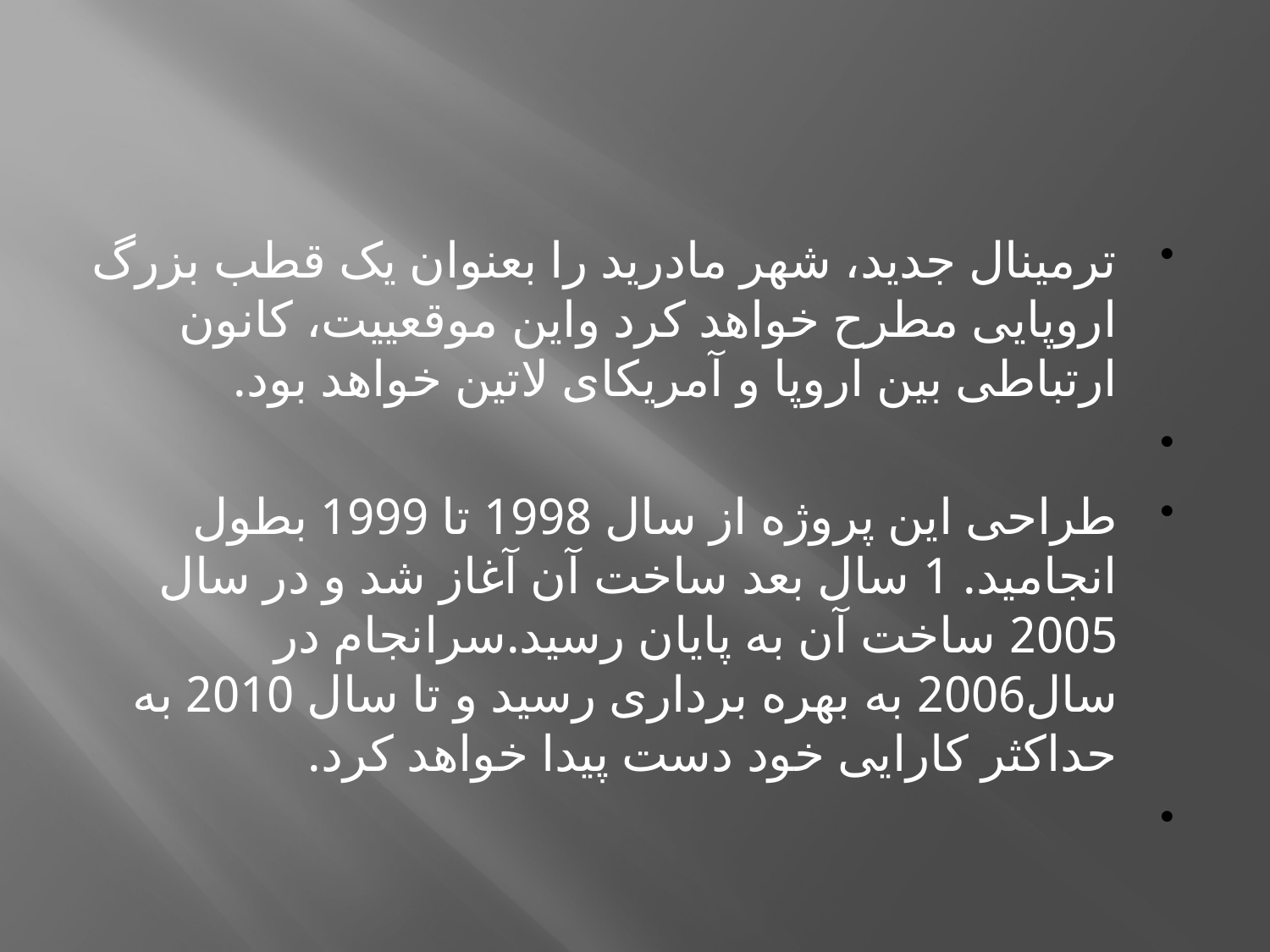

#
ترمینال جدید، شهر مادرید را بعنوان یک قطب بزرگ اروپایی مطرح خواهد کرد واین موقعییت، کانون ارتباطی بین اروپا و آمریکای لاتین خواهد بود.

طراحی این پروژه از سال 1998 تا 1999 بطول انجامید. 1 سال بعد ساخت آن آغاز شد و در سال 2005 ساخت آن به پایان رسید.سرانجام در سال2006 به بهره برداری رسید و تا سال 2010 به حداکثر کارایی خود دست پیدا خواهد کرد.